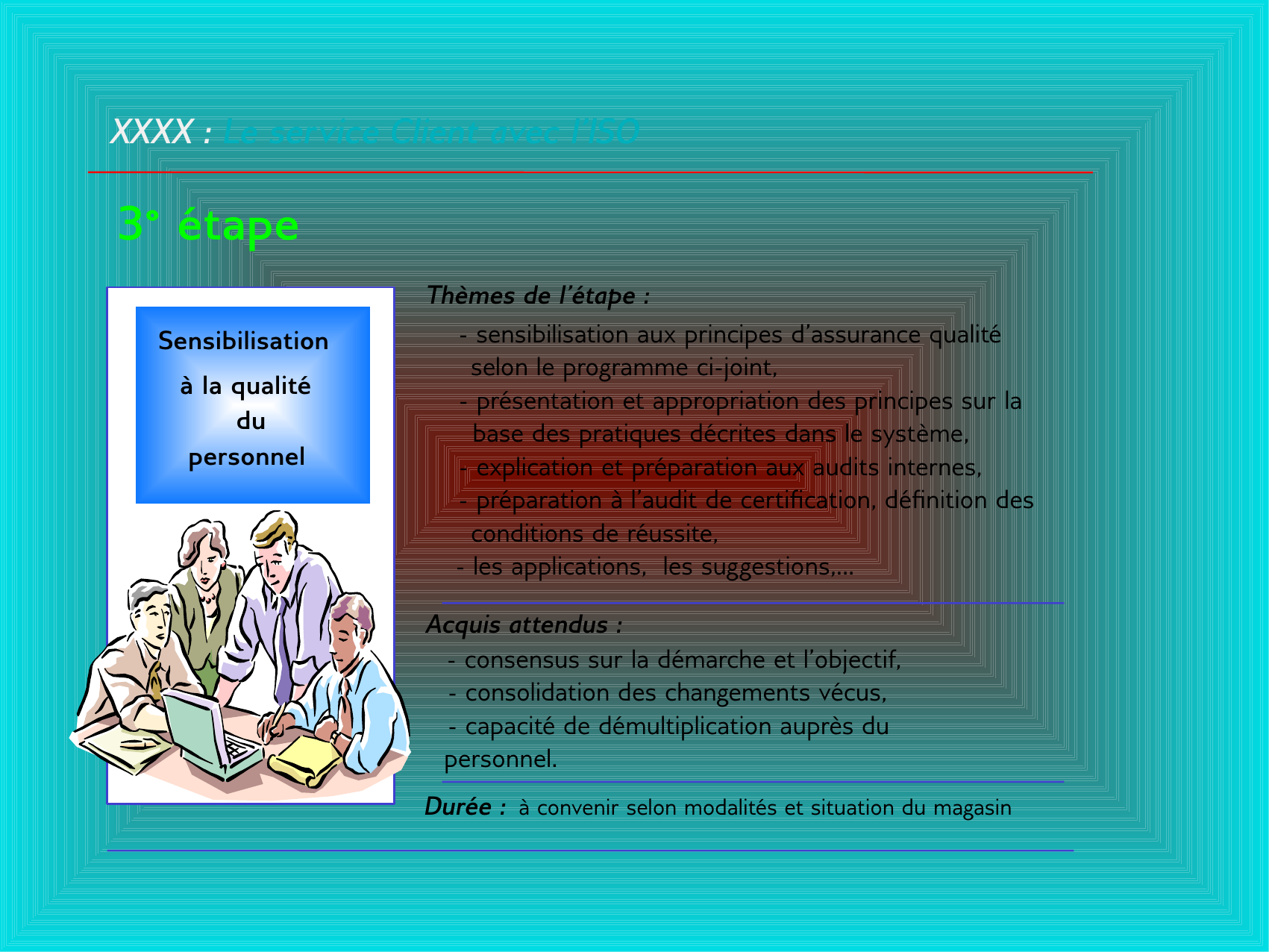

XXXX : Le service Client avec l’ISO

3° étape

Thèmes de l’étape :

- sensibilisation aux principes d’assurance qualité
Sensibilisation
  selon le programme ci-joint,
à la qualité
- présentation et appropriation des principes sur la
du
  base des pratiques décrites dans le système,
personnel
- explication et préparation aux audits internes,
- préparation à l’audit de certification, définition des

  conditions de réussite,

- les applications,  les suggestions,...

Acquis attendus :

- consensus sur la démarche et l’objectif,

- consolidation des changements vécus,

- capacité de démultiplication auprès du

personnel.

Durée :
 à convenir selon modalités et situation du magasin